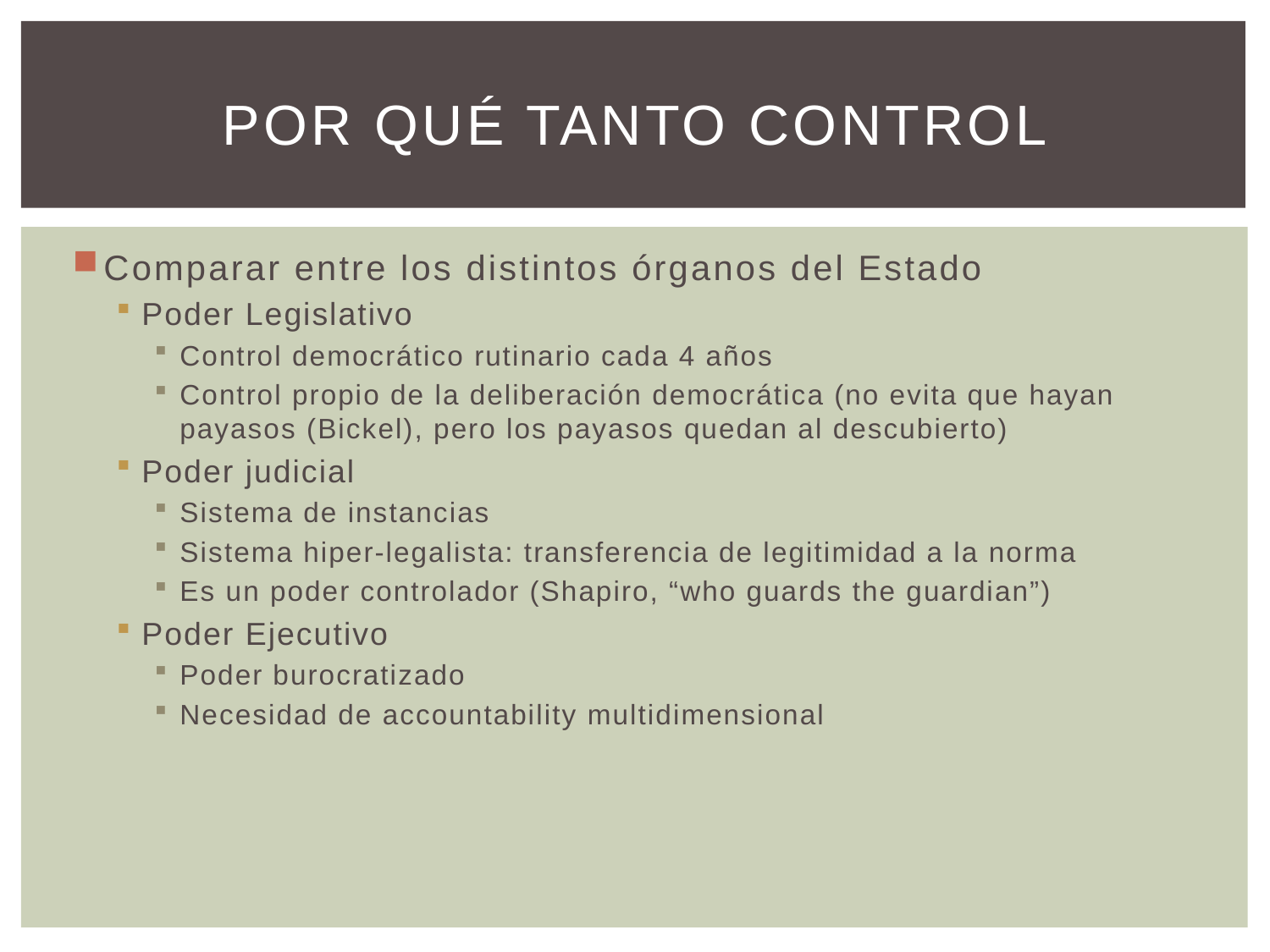

# Por qué tanto control
Comparar entre los distintos órganos del Estado
Poder Legislativo
Control democrático rutinario cada 4 años
Control propio de la deliberación democrática (no evita que hayan payasos (Bickel), pero los payasos quedan al descubierto)
Poder judicial
Sistema de instancias
Sistema hiper-legalista: transferencia de legitimidad a la norma
Es un poder controlador (Shapiro, “who guards the guardian”)
Poder Ejecutivo
Poder burocratizado
Necesidad de accountability multidimensional